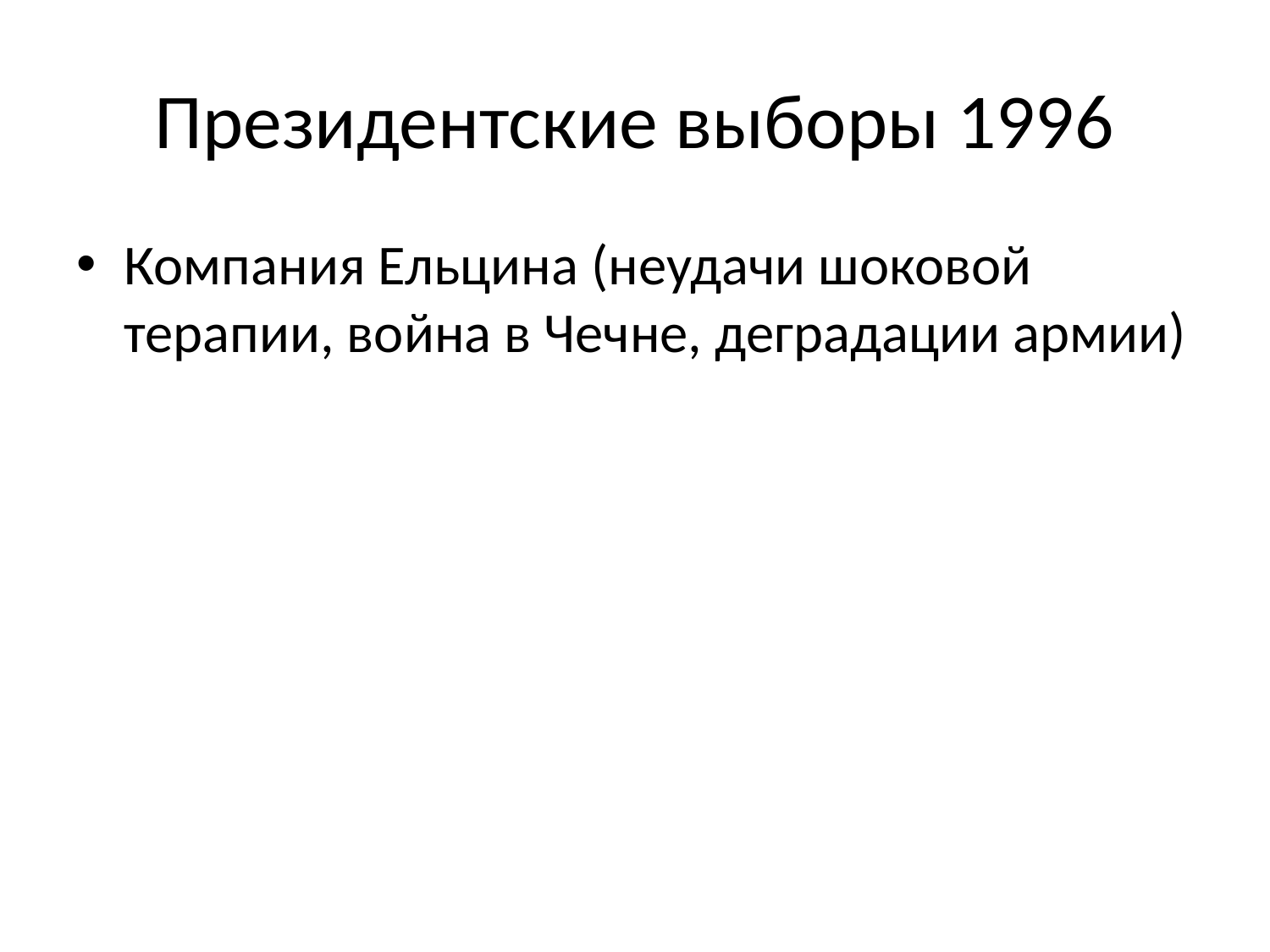

# Президентские выборы 1996
Компания Ельцина (неудачи шоковой терапии, война в Чечне, деградации армии)